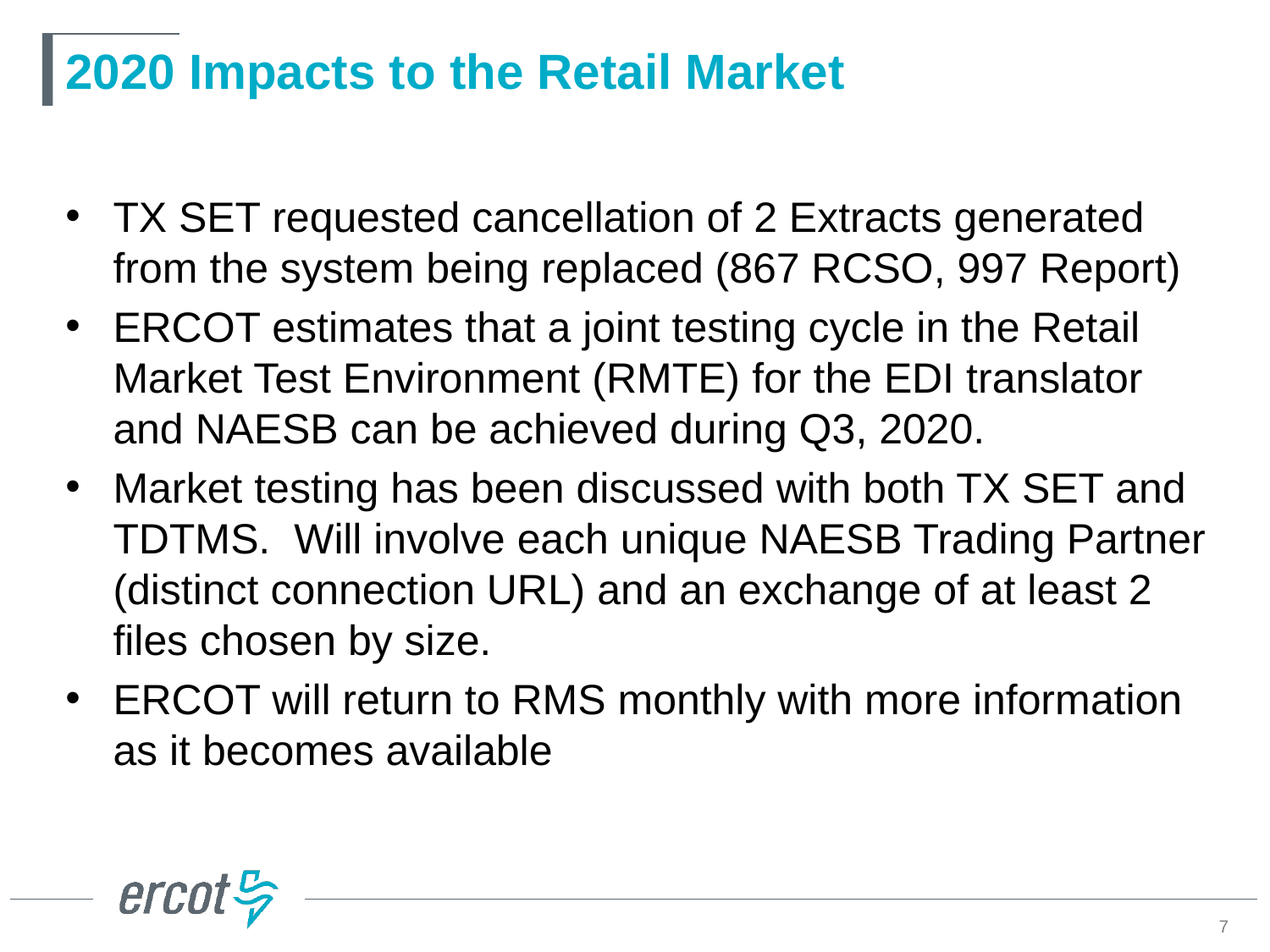

# 2020 Impacts to the Retail Market
TX SET requested cancellation of 2 Extracts generated from the system being replaced (867 RCSO, 997 Report)
ERCOT estimates that a joint testing cycle in the Retail Market Test Environment (RMTE) for the EDI translator and NAESB can be achieved during Q3, 2020.
Market testing has been discussed with both TX SET and TDTMS.  Will involve each unique NAESB Trading Partner (distinct connection URL) and an exchange of at least 2 files chosen by size.
ERCOT will return to RMS monthly with more information as it becomes available